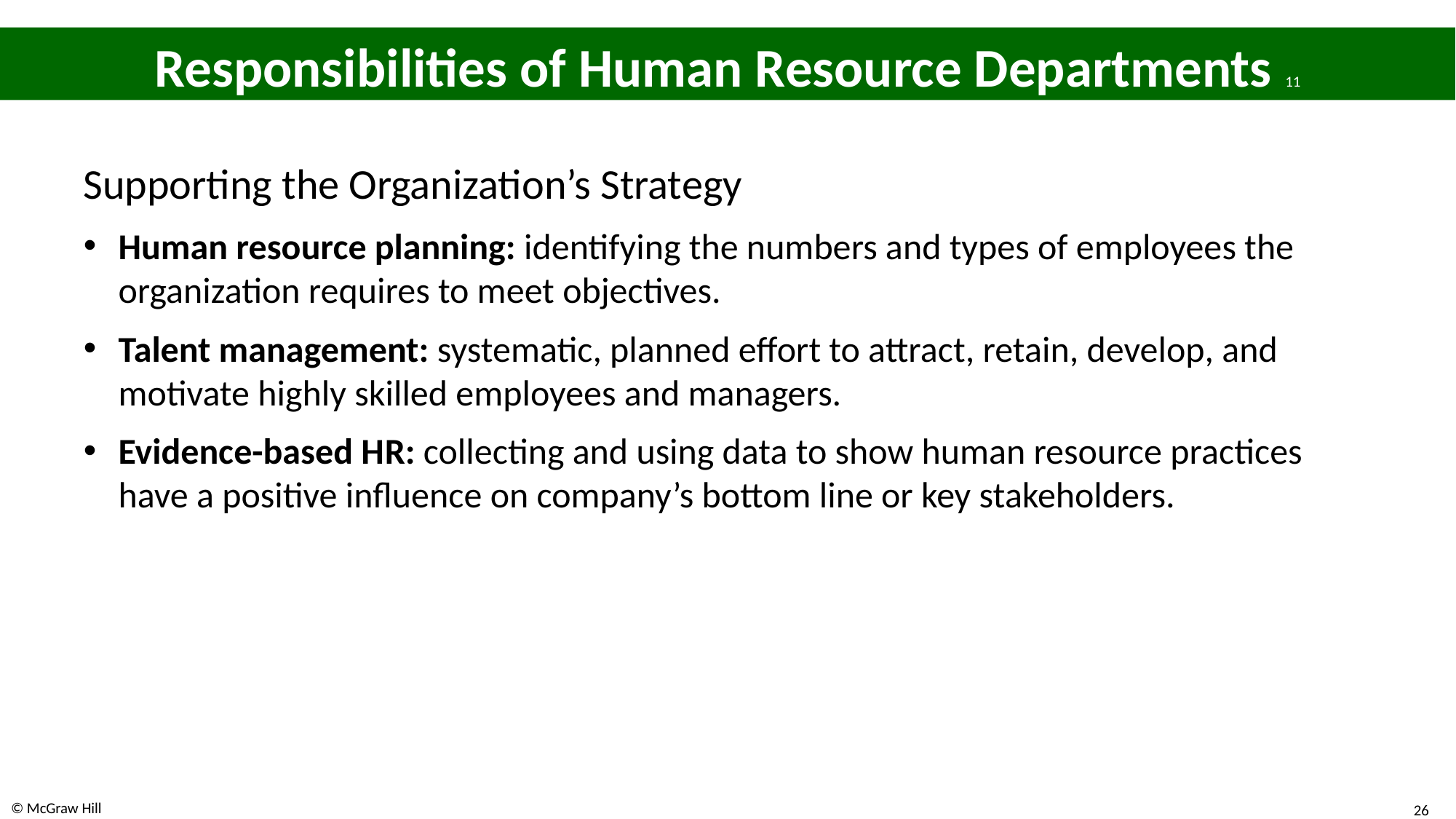

# Responsibilities of Human Resource Departments 11
Supporting the Organization’s Strategy
Human resource planning: identifying the numbers and types of employees the organization requires to meet objectives.
Talent management: systematic, planned effort to attract, retain, develop, and motivate highly skilled employees and managers.
Evidence-based H R: collecting and using data to show human resource practices have a positive influence on company’s bottom line or key stakeholders.